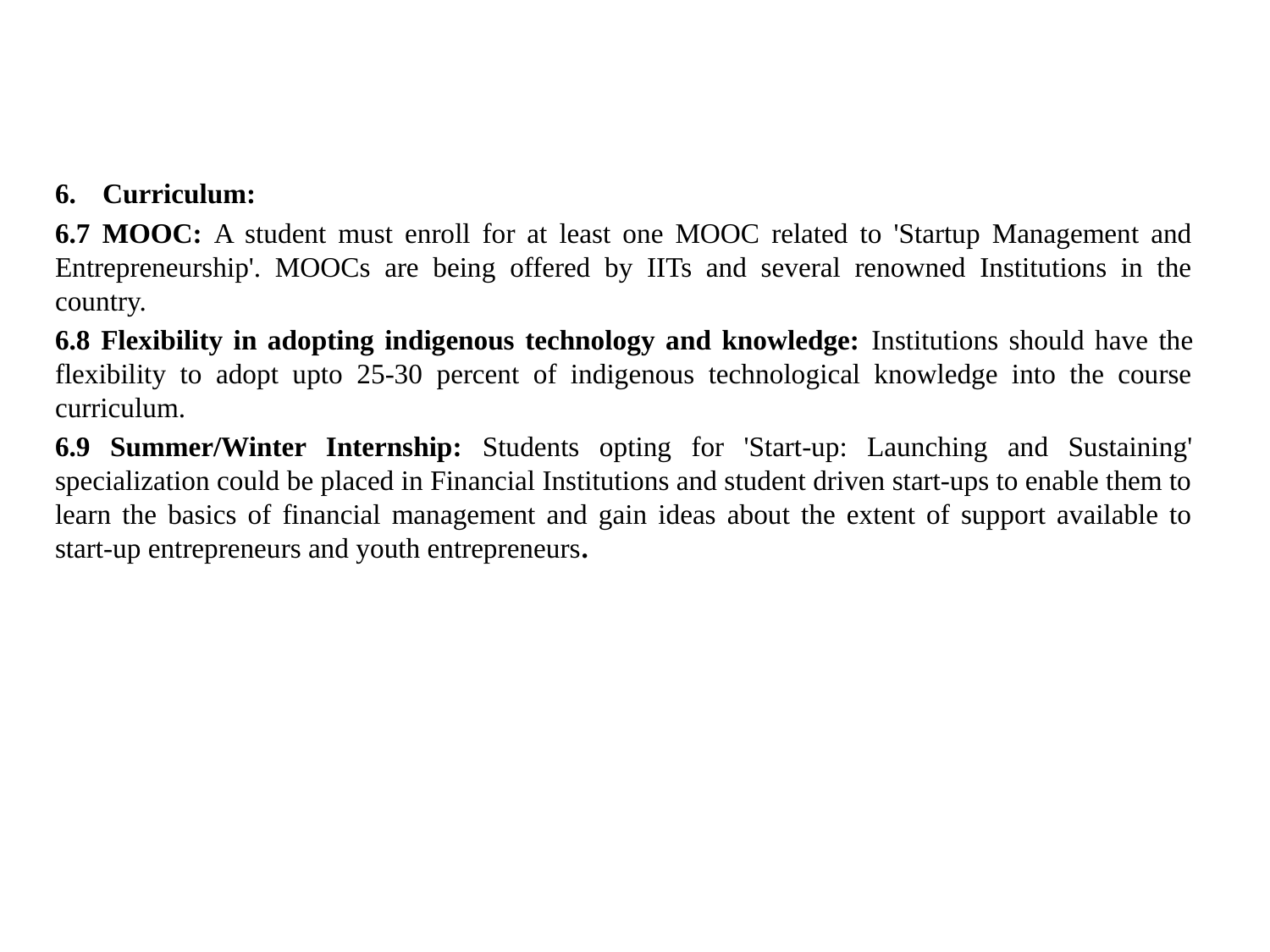

Curriculum:
6.7 MOOC: A student must enroll for at least one MOOC related to 'Startup Management and Entrepreneurship'. MOOCs are being offered by IITs and several renowned Institutions in the country.
6.8 Flexibility in adopting indigenous technology and knowledge: Institutions should have the flexibility to adopt upto 25-30 percent of indigenous technological knowledge into the course curriculum.
6.9 Summer/Winter Internship: Students opting for 'Start-up: Launching and Sustaining' specialization could be placed in Financial Institutions and student driven start-ups to enable them to learn the basics of financial management and gain ideas about the extent of support available to start-up entrepreneurs and youth entrepreneurs.